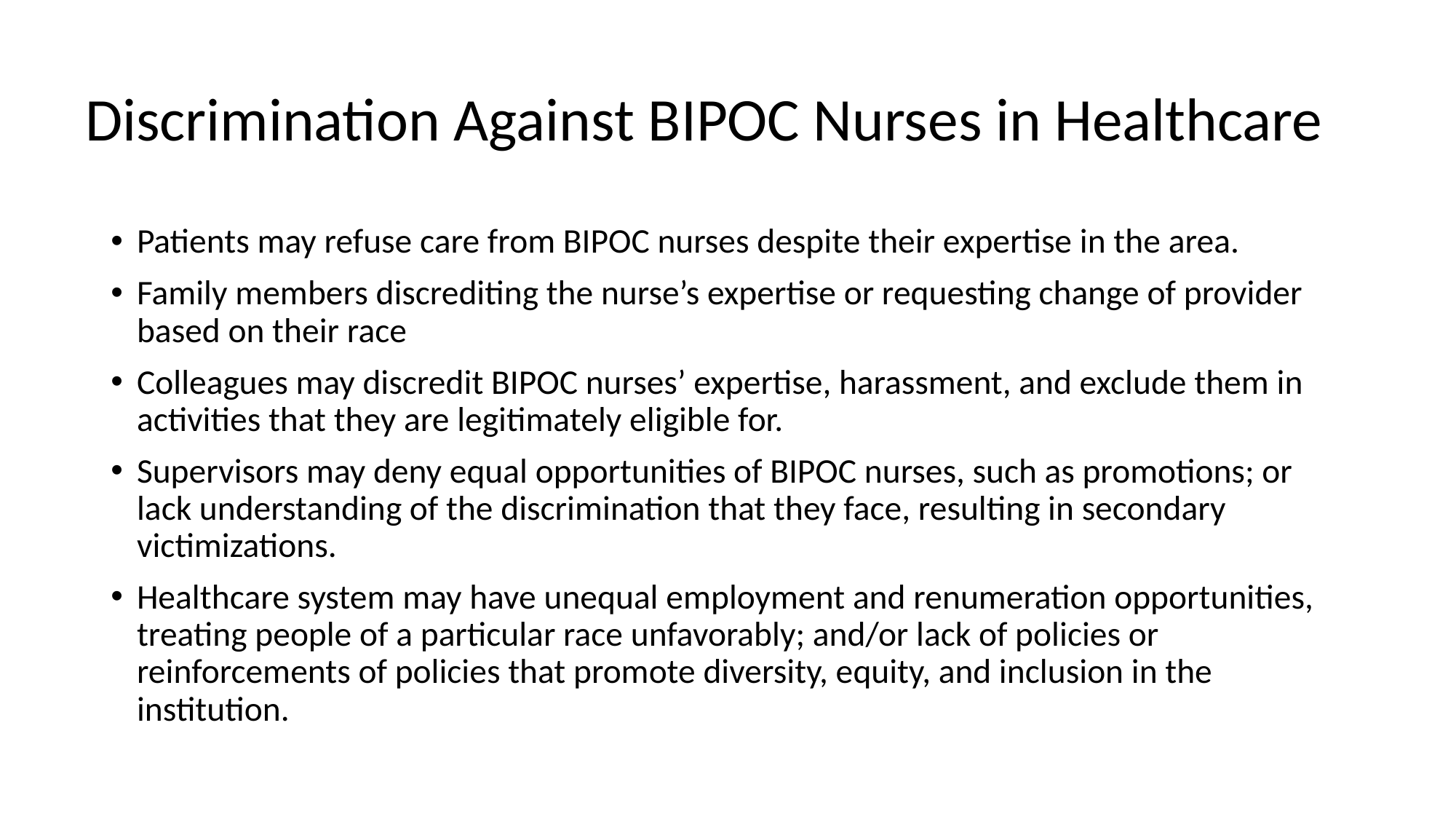

# Discrimination Against BIPOC Nurses in Healthcare
Patients may refuse care from BIPOC nurses despite their expertise in the area.
Family members discrediting the nurse’s expertise or requesting change of provider based on their race
Colleagues may discredit BIPOC nurses’ expertise, harassment, and exclude them in activities that they are legitimately eligible for.
Supervisors may deny equal opportunities of BIPOC nurses, such as promotions; or lack understanding of the discrimination that they face, resulting in secondary victimizations.
Healthcare system may have unequal employment and renumeration opportunities, treating people of a particular race unfavorably; and/or lack of policies or reinforcements of policies that promote diversity, equity, and inclusion in the institution.